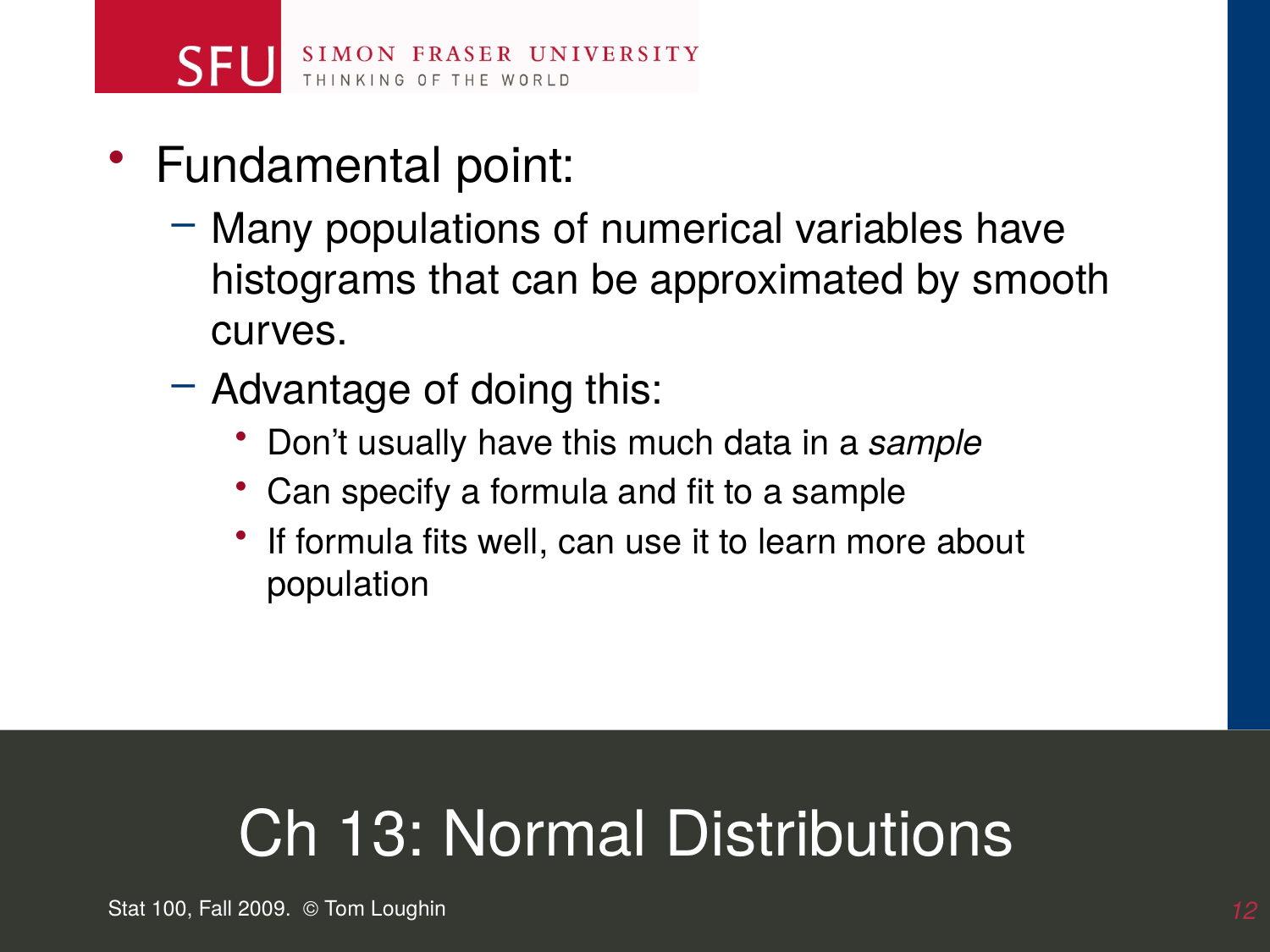

Fundamental point:
Many populations of numerical variables have histograms that can be approximated by smooth curves.
Advantage of doing this:
Don’t usually have this much data in a sample
Can specify a formula and fit to a sample
If formula fits well, can use it to learn more about population
# Ch 13: Normal Distributions
Stat 100, Fall 2009.  © Tom Loughin
12